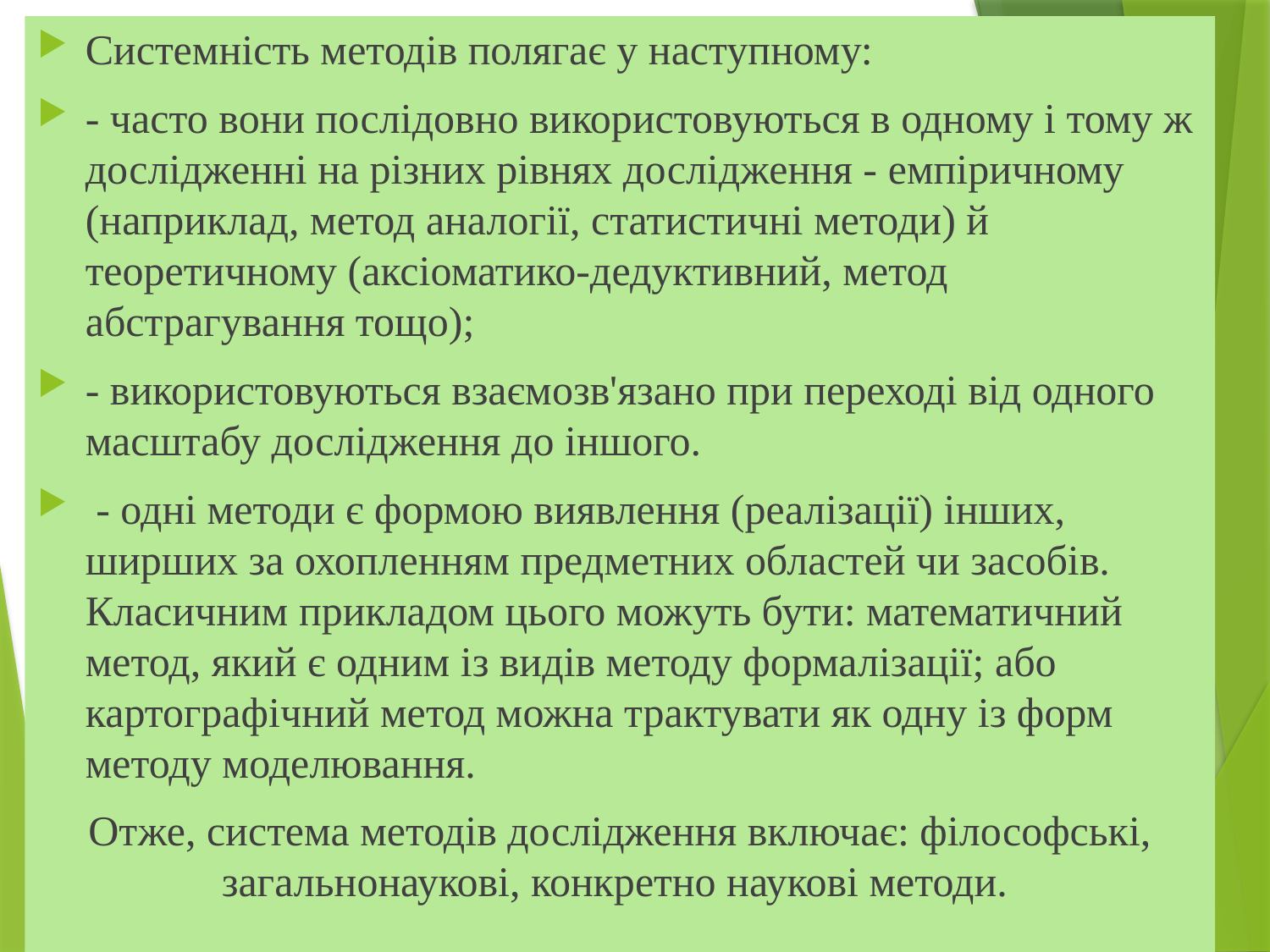

Системність методів полягає у наступному:
- часто вони послідовно використовуються в одному і тому ж дослідженні на різних рівнях дослідження - емпіричному (наприклад, метод аналогії, статистичні методи) й теоретичному (аксіоматико-дедуктивний, метод абстрагування тощо);
- використовуються взаємозв'язано при переході від одного масштабу дослідження до іншого.
 - одні методи є формою виявлення (реалізації) інших, ширших за охопленням предметних областей чи засобів. Класичним прикладом цього можуть бути: математичний метод, який є одним із видів методу формалізації; або картографічний метод можна трактувати як одну із форм методу моделювання.
Отже, система методів дослідження включає: філософські, загальнонаукові, конкретно наукові методи.